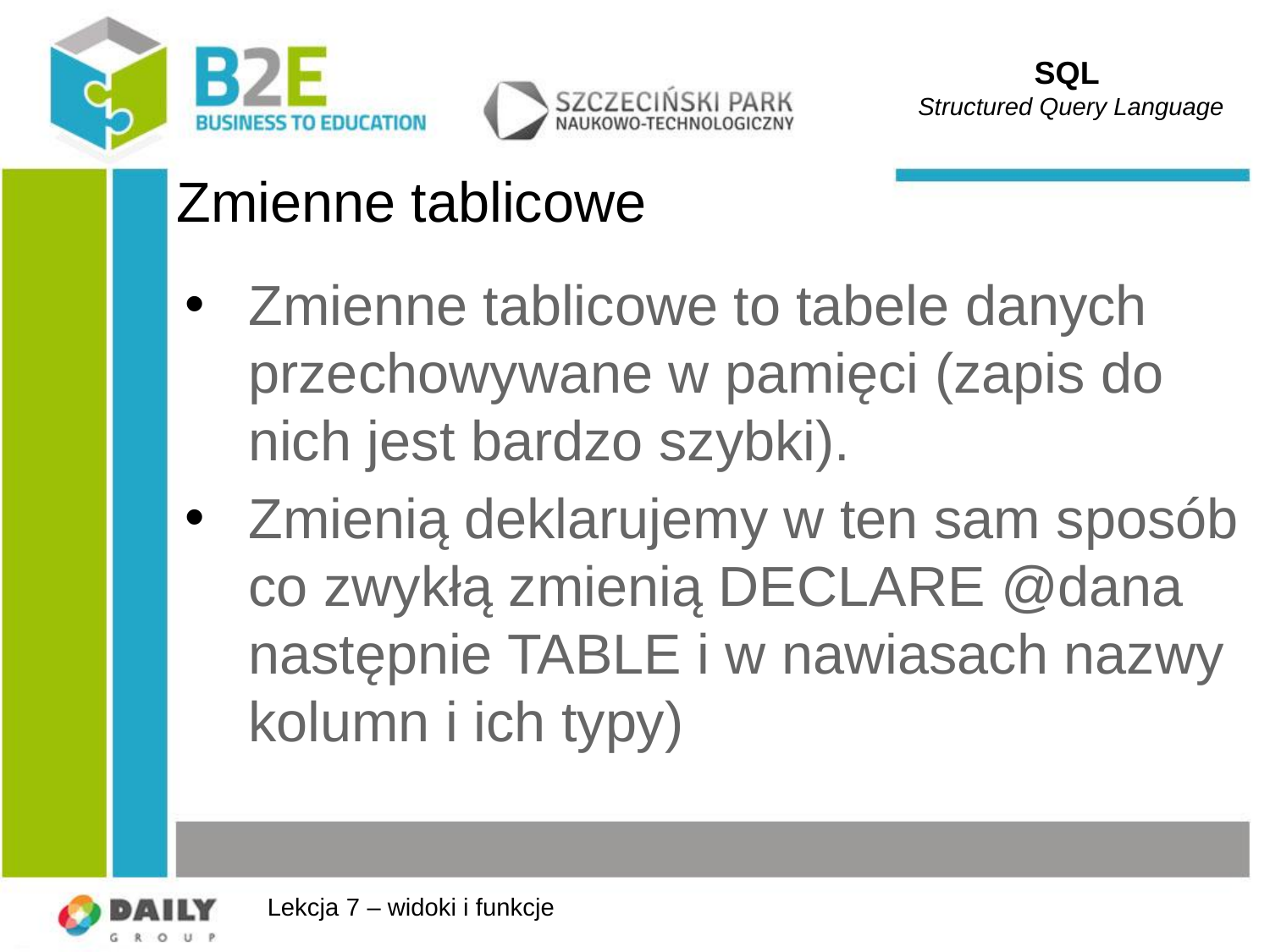

SQL
Structured Query Language
# Zmienne tablicowe
Zmienne tablicowe to tabele danych przechowywane w pamięci (zapis do nich jest bardzo szybki).
Zmienią deklarujemy w ten sam sposób co zwykłą zmienią DECLARE @dana następnie TABLE i w nawiasach nazwy kolumn i ich typy)
Lekcja 7 – widoki i funkcje